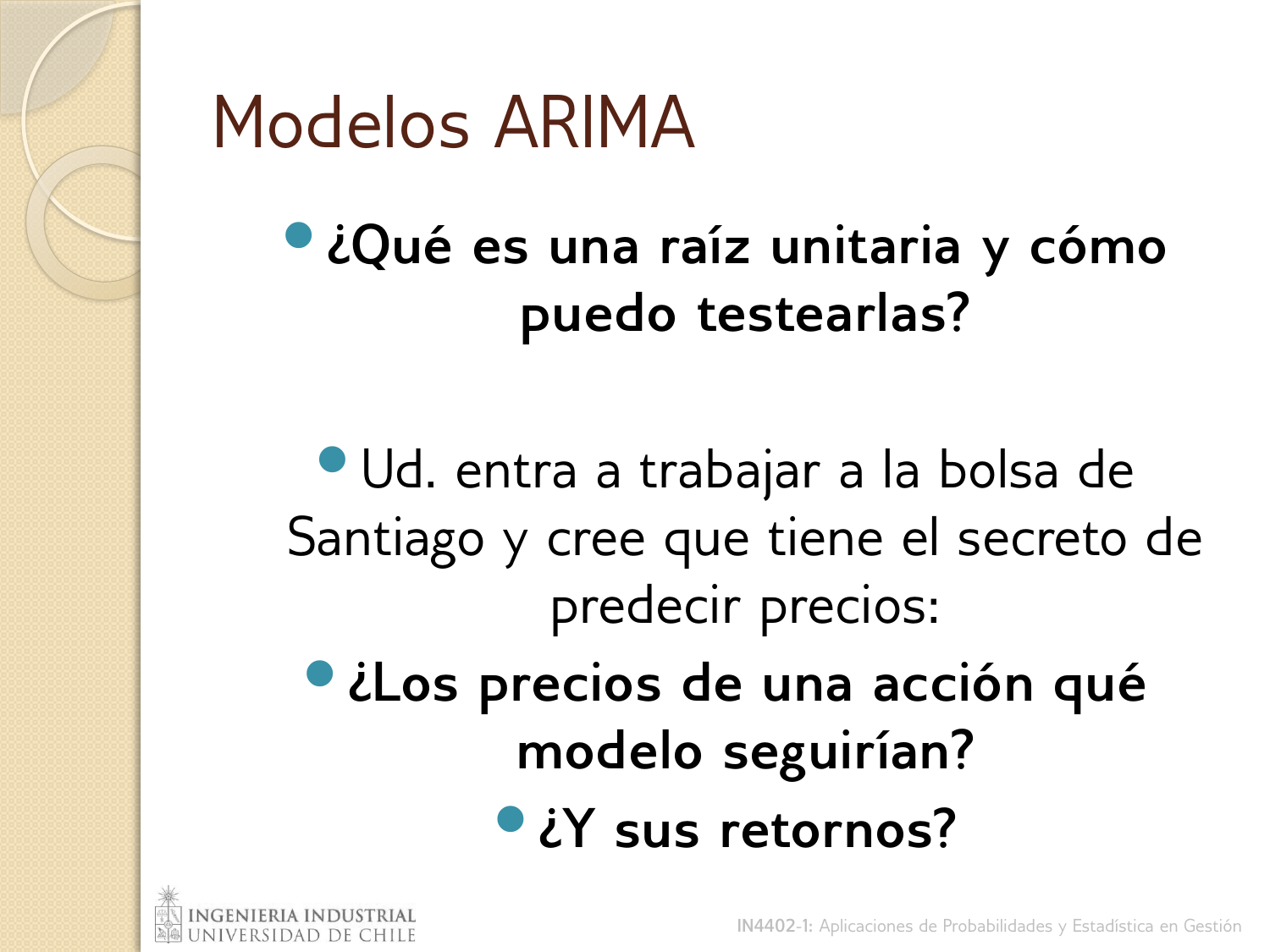

# Modelos ARIMA
¿Qué es una raíz unitaria y cómo puedo testearlas?

Ud. entra a trabajar a la bolsa de Santiago y cree que tiene el secreto de predecir precios:
¿Los precios de una acción qué modelo seguirían?
¿Y sus retornos?